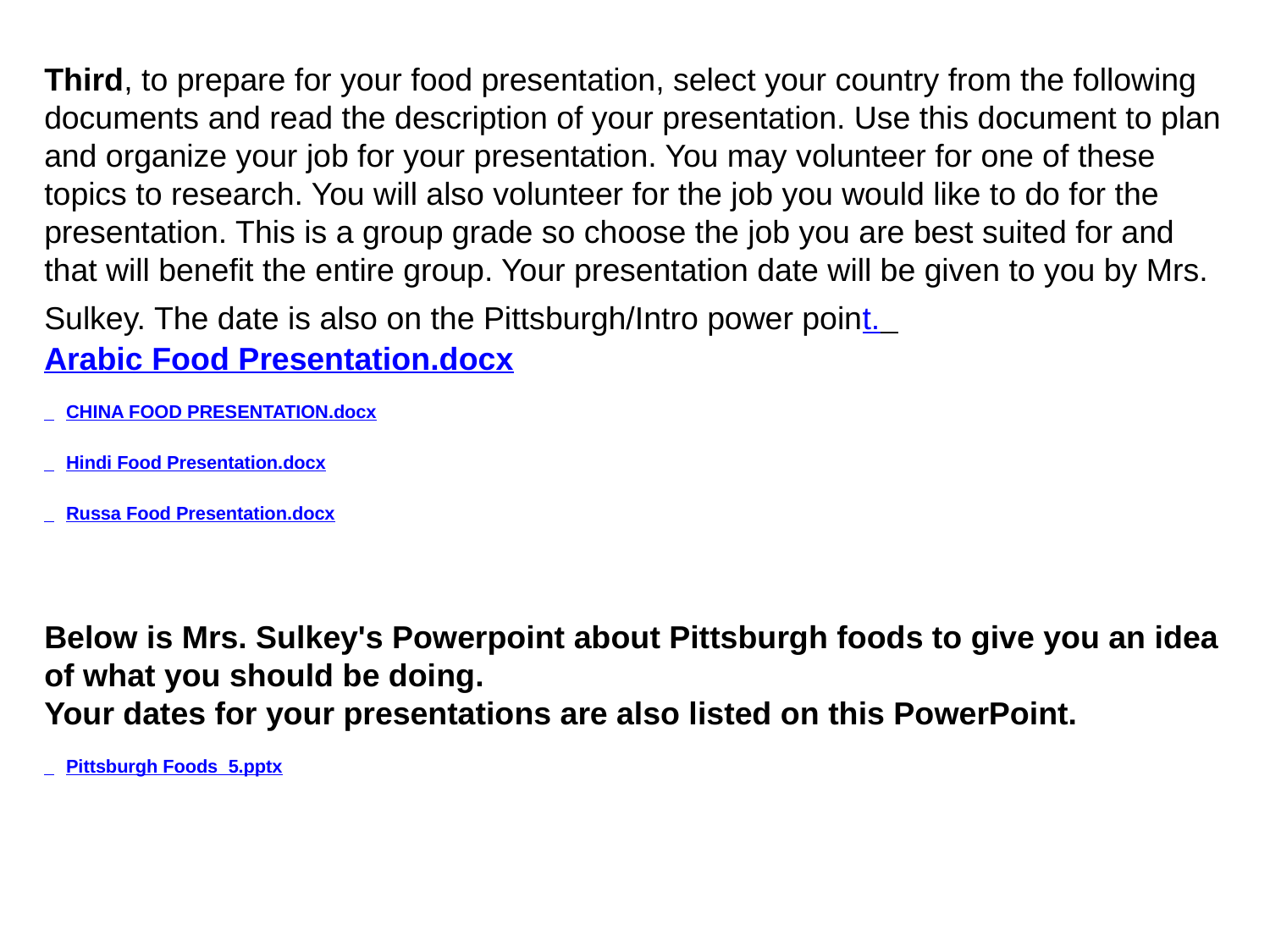

Third, to prepare for your food presentation, select your country from the following documents and read the description of your presentation. Use this document to plan and organize your job for your presentation. You may volunteer for one of these topics to research. You will also volunteer for the job you would like to do for the presentation. This is a group grade so choose the job you are best suited for and that will benefit the entire group. Your presentation date will be given to you by Mrs. Sulkey. The date is also on the Pittsburgh/Intro power point.
   Arabic Food Presentation.docx
   CHINA FOOD PRESENTATION.docx
   Hindi Food Presentation.docx
   Russa Food Presentation.docx
Below is Mrs. Sulkey's Powerpoint about Pittsburgh foods to give you an idea of what you should be doing.
Your dates for your presentations are also listed on this PowerPoint.
   Pittsburgh Foods  5.pptx